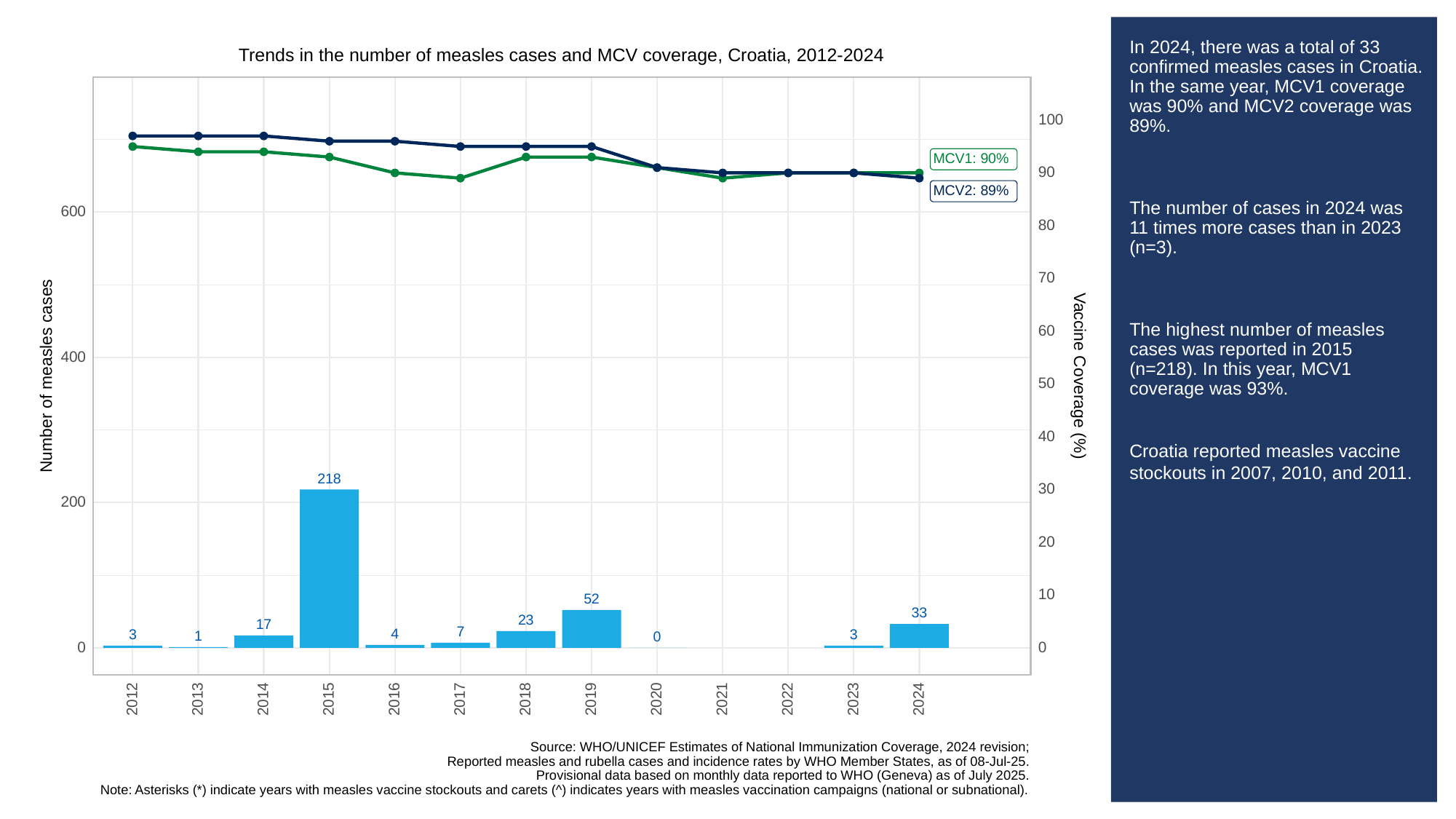

# In 2024, there was a total of 33 confirmed measles cases in Croatia. In the same year, MCV1 coverage was 90% and MCV2 coverage was 89%.

The number of cases in 2024 was 11 times more cases than in 2023 (n=3).

The highest number of measles cases was reported in 2015 (n=218). In this year, MCV1 coverage was 93%.

Croatia reported measles vaccine stockouts in 2007, 2010, and 2011.

Trends in the number of measles cases and MCV coverage, Croatia, 2012-2024

100

MCV1: 90%

90

MCV2: 89%
600

80
70

60
400

Vaccine Coverage (%)
Number of measles cases
50

40
218
30

200

20

10
52
33

23
17

7
4
3
3

1
0

0
0

2013
2023
2012
2014
2015
2016
2017
2018
2019
2020
2021
2022
2024
Source: WHO/UNICEF Estimates of National Immunization Coverage, 2024 revision;
Reported measles and rubella cases and incidence rates by WHO Member States, as of 08-Jul-25.
Provisional data based on monthly data reported to WHO (Geneva) as of July 2025.
Note: Asterisks (*) indicate years with measles vaccine stockouts and carets (^) indicates years with measles vaccination campaigns (national or subnational).